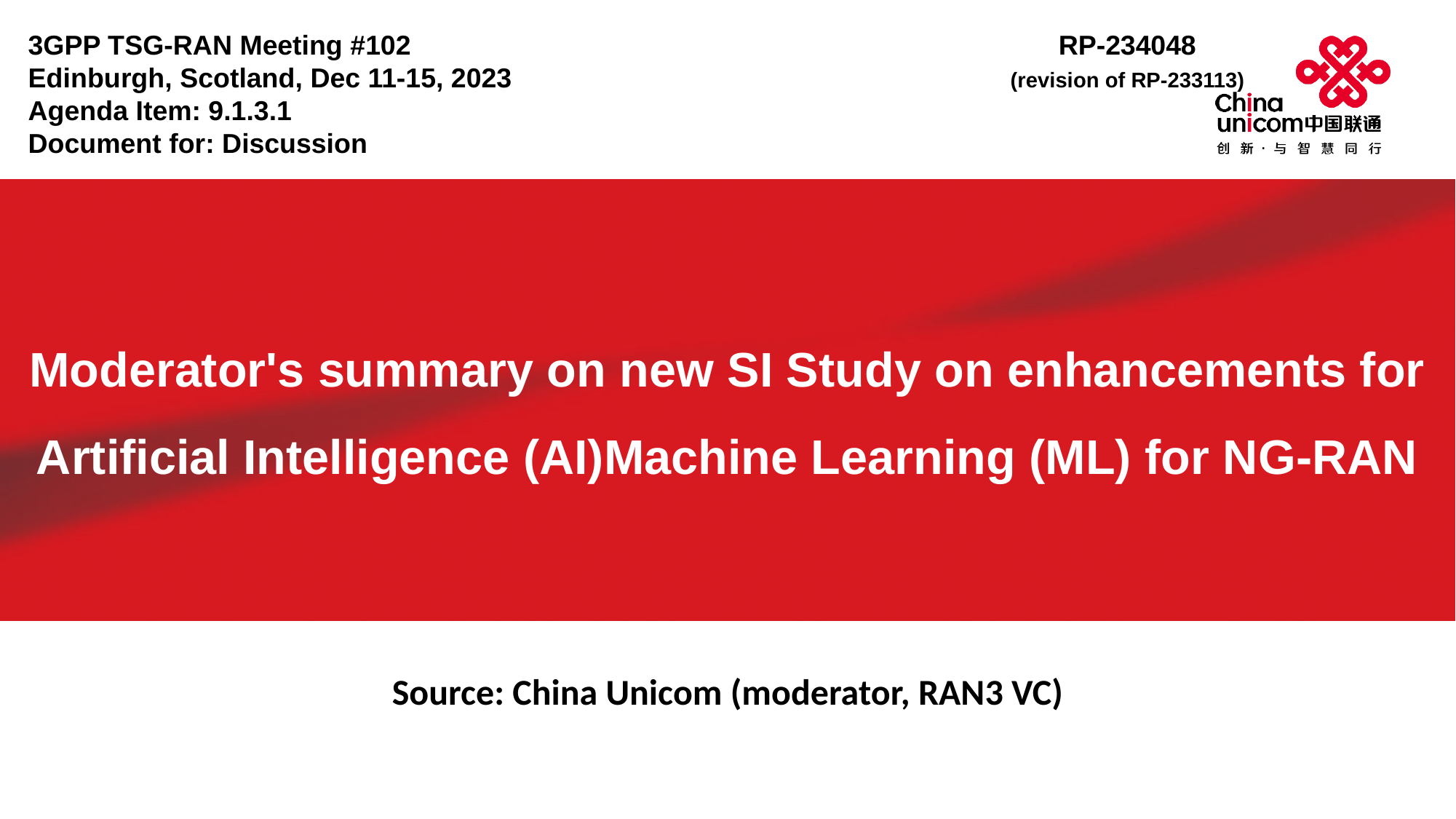

3GPP TSG-RAN Meeting #102	                                                                              RP-234048
Edinburgh, Scotland, Dec 11-15, 2023					(revision of RP-233113)
Agenda Item: 9.1.3.1
Document for: Discussion
# Moderator's summary on new SI Study on enhancements for Artificial Intelligence (AI)Machine Learning (ML) for NG-RAN
Source: China Unicom (moderator, RAN3 VC)